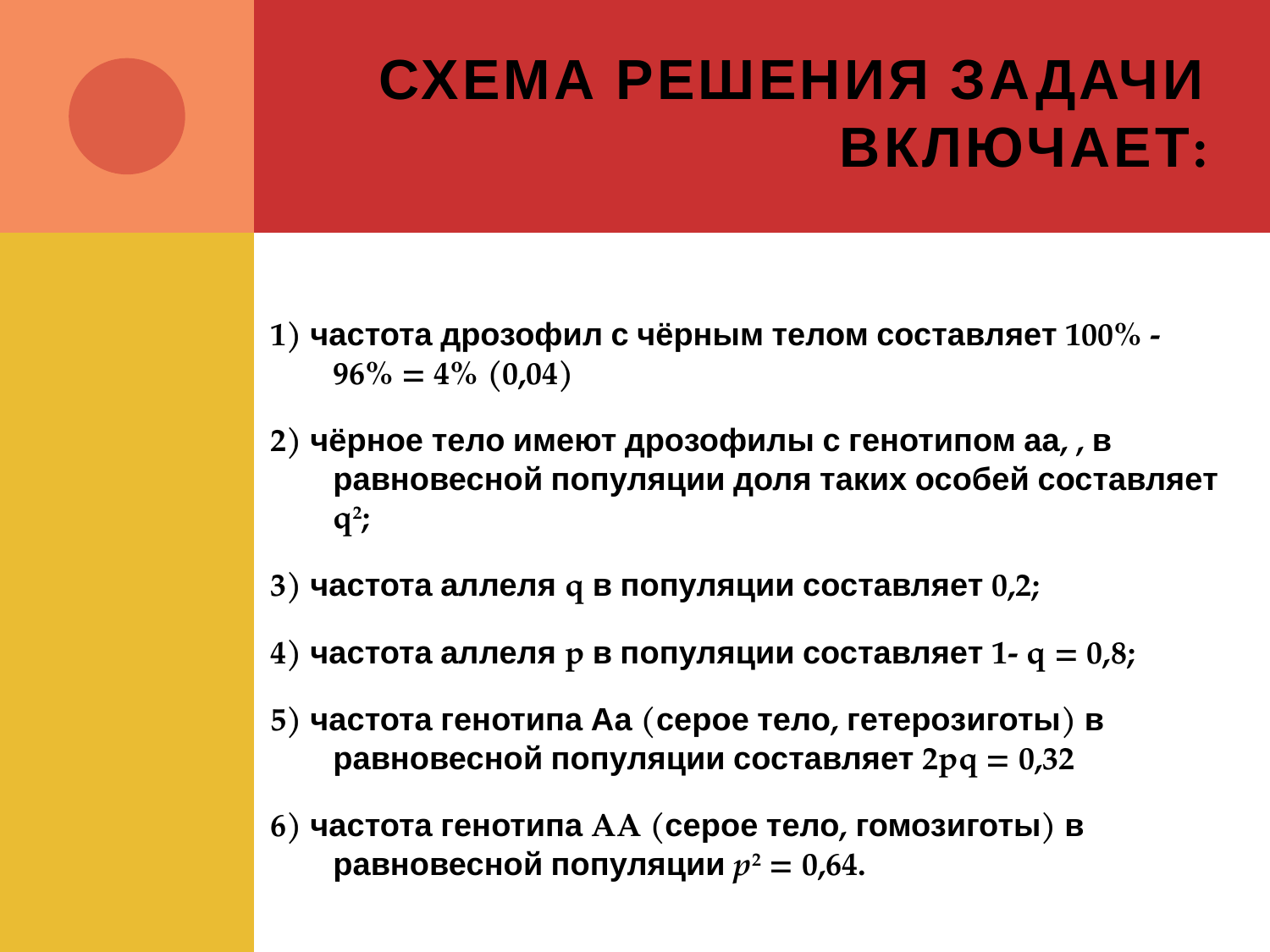

# Схема решения задачи включает:
1) частота дрозофил с чёрным телом составляет 100% - 96% = 4% (0,04)
2) чёрное тело имеют дрозофилы с генотипом аа, , в равновесной популяции доля таких особей составляет q2;
3) частота аллеля q в популяции составляет 0,2;
4) частота аллеля p в популяции составляет 1- q = 0,8;
5) частота генотипа Аа (серое тело, гетерозиготы) в равновесной популяции составляет 2pq = 0,32
6) частота генотипа AA (серое тело, гомозиготы) в равновесной популяции p2 = 0,64.